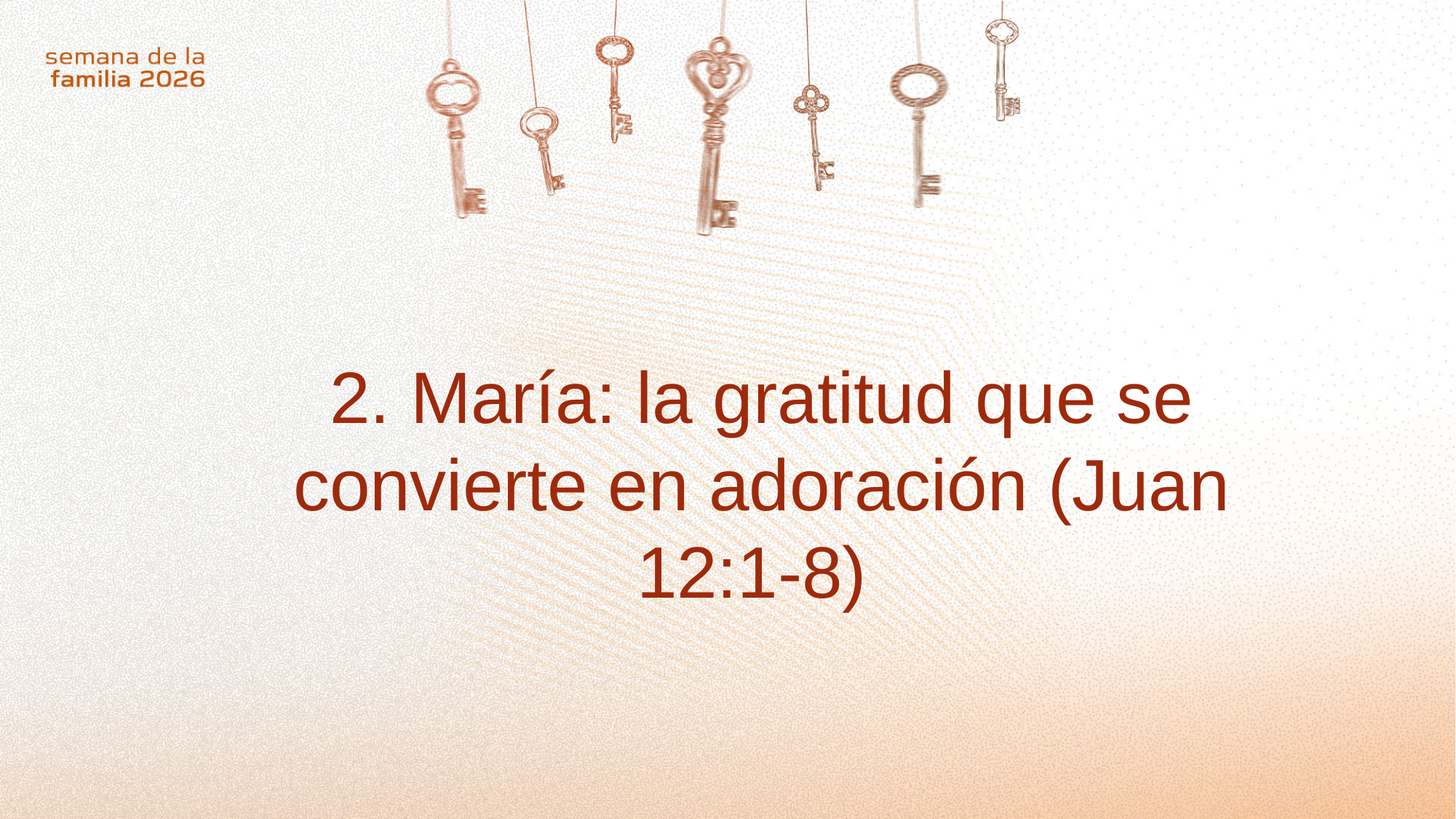

2. María: la gratitud que se convierte en adoración (Juan 12:1-8)